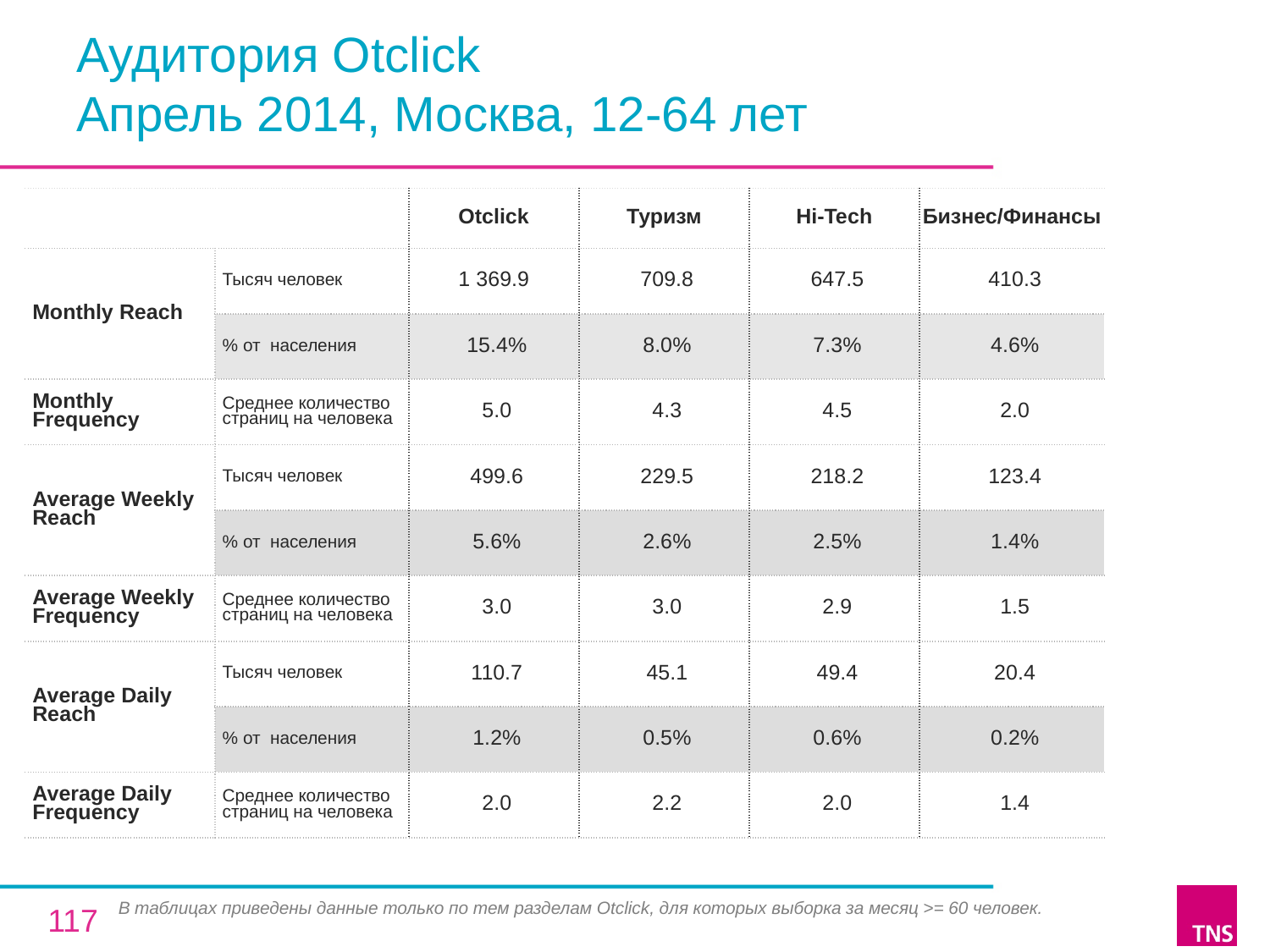

# Аудитория Otclick Апрель 2014, Москва, 12-64 лет
|  |  | Otclick | Туризм | Hi-Tech | Бизнес/Финансы |
| --- | --- | --- | --- | --- | --- |
| Monthly Reach | Тысяч человек | 1 369.9 | 709.8 | 647.5 | 410.3 |
|  | % от населения | 15.4% | 8.0% | 7.3% | 4.6% |
| Monthly Frequency | Среднее количество страниц на человека | 5.0 | 4.3 | 4.5 | 2.0 |
| Average Weekly Reach | Тысяч человек | 499.6 | 229.5 | 218.2 | 123.4 |
|  | % от населения | 5.6% | 2.6% | 2.5% | 1.4% |
| Average Weekly Frequency | Среднее количество страниц на человека | 3.0 | 3.0 | 2.9 | 1.5 |
| Average Daily Reach | Тысяч человек | 110.7 | 45.1 | 49.4 | 20.4 |
|  | % от населения | 1.2% | 0.5% | 0.6% | 0.2% |
| Average Daily Frequency | Среднее количество страниц на человека | 2.0 | 2.2 | 2.0 | 1.4 |
В таблицах приведены данные только по тем разделам Otclick, для которых выборка за месяц >= 60 человек.
117